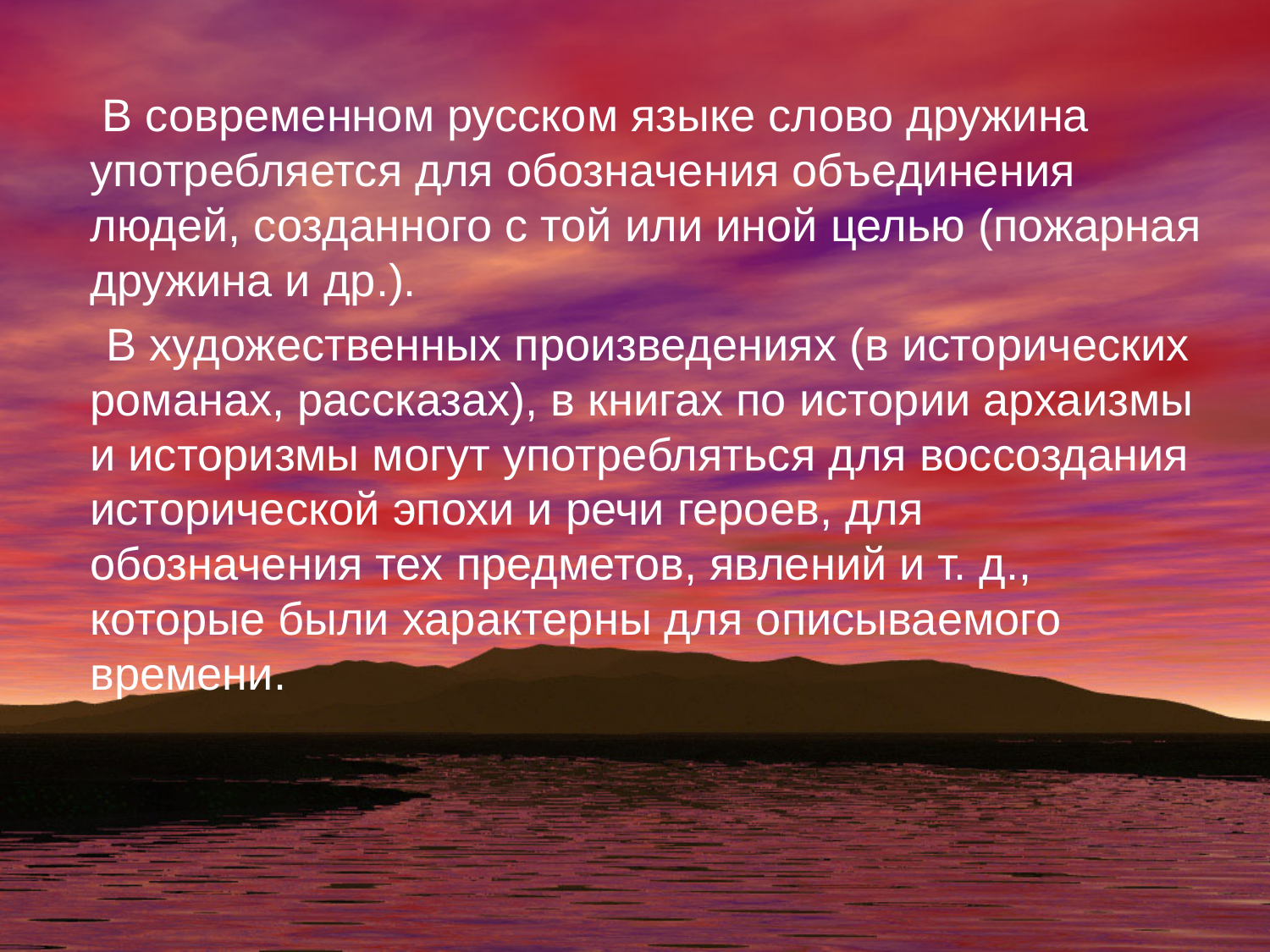

#
     В современном русском языке слово дружина употребляется для обозначения объединения людей, созданного с той или иной целью (пожарная дружина и др.).
     В художественных произведениях (в исторических романах, рассказах), в книгах по истории архаизмы и историзмы могут употребляться для воссоздания исторической эпохи и речи героев, для обозначения тех предметов, явлений и т. д., которые были характерны для описываемого времени.